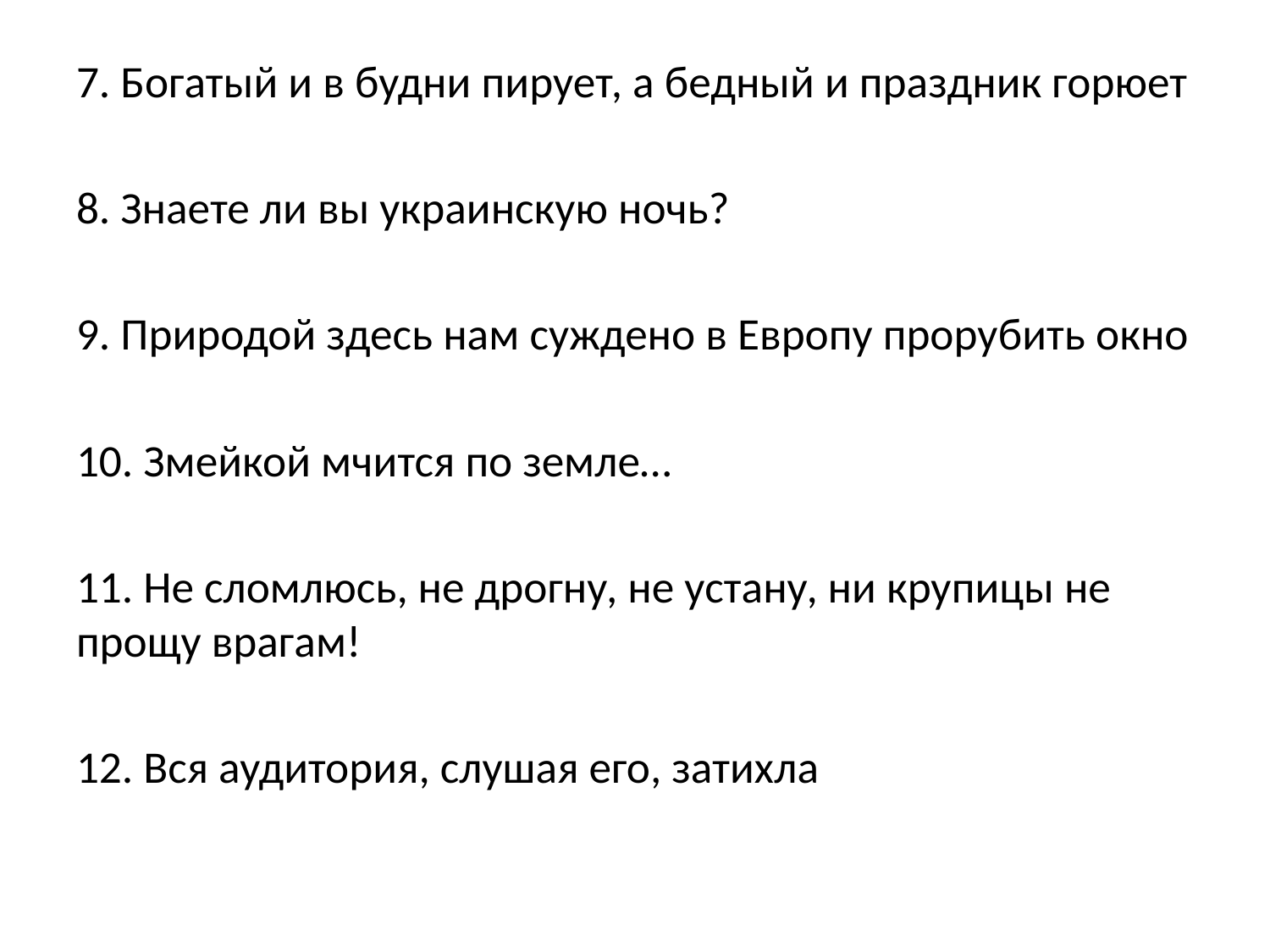

#
7. Богатый и в будни пирует, а бедный и праздник горюет

8. Знаете ли вы украинскую ночь?

9. Природой здесь нам суждено в Европу прорубить окно

10. Змейкой мчится по земле…

11. Не сломлюсь, не дрогну, не устану, ни крупицы не прощу врагам!

12. Вся аудитория, слушая его, затихла